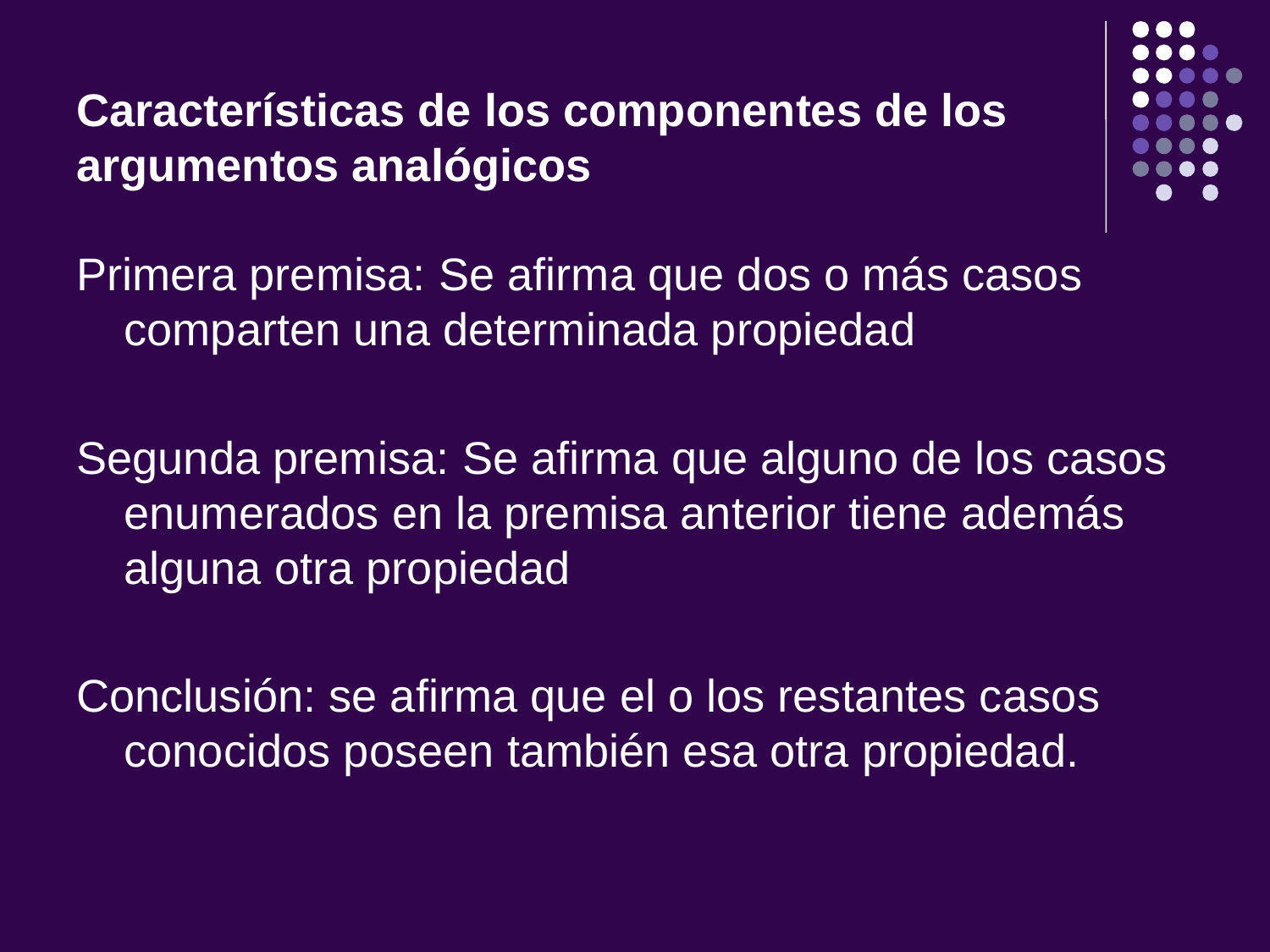

# Características de los componentes de los argumentos analógicos
Primera premisa: Se afirma que dos o más casos comparten una determinada propiedad

Segunda premisa: Se afirma que alguno de los casos enumerados en la premisa anterior tiene además alguna otra propiedad

Conclusión: se afirma que el o los restantes casos conocidos poseen también esa otra propiedad.